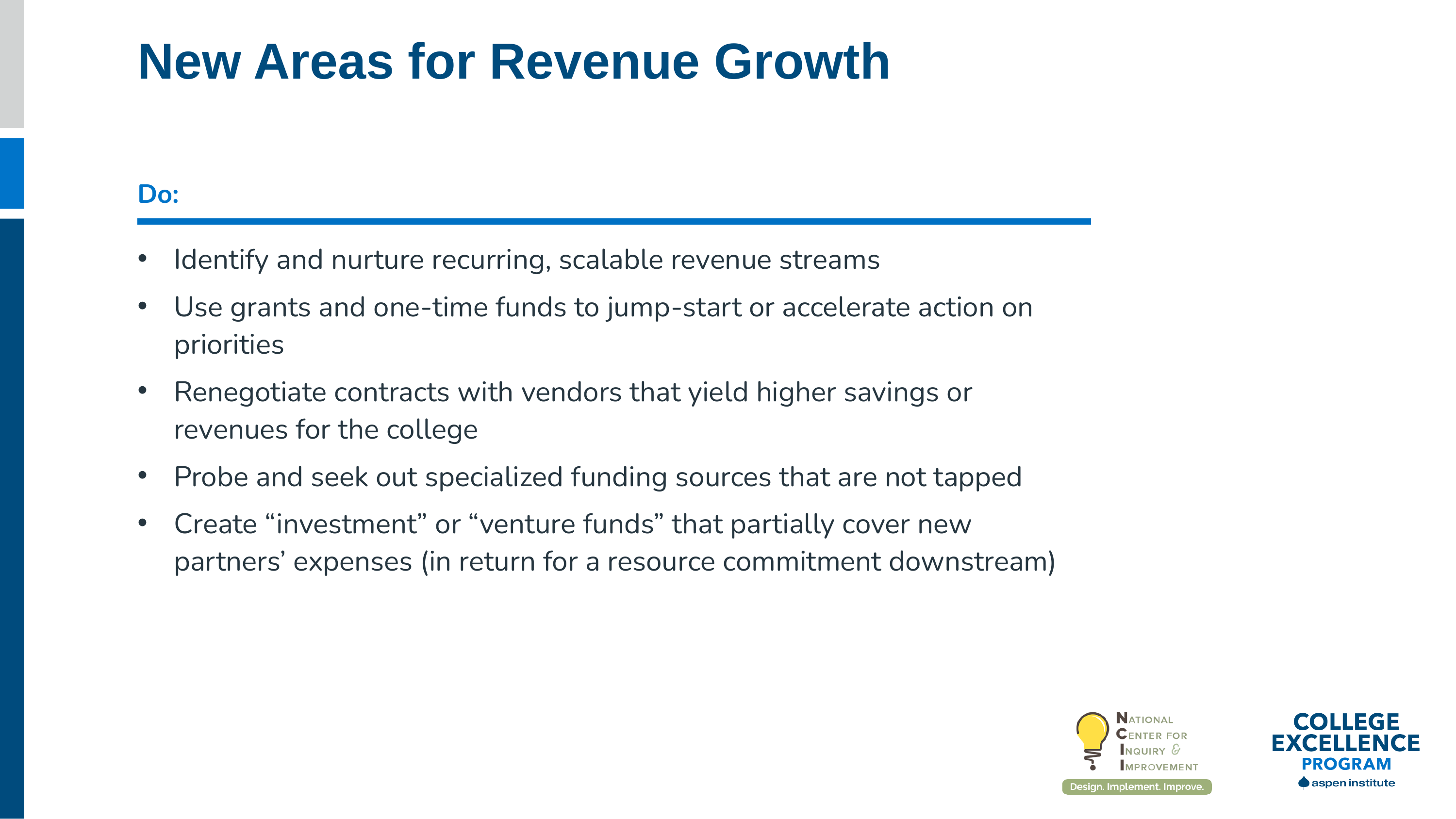

New Areas for Revenue Growth
Do:
Identify and nurture recurring, scalable revenue streams
Use grants and one-time funds to jump-start or accelerate action on priorities
Renegotiate contracts with vendors that yield higher savings or revenues for the college
Probe and seek out specialized funding sources that are not tapped
Create “investment” or “venture funds” that partially cover new partners’ expenses (in return for a resource commitment downstream)